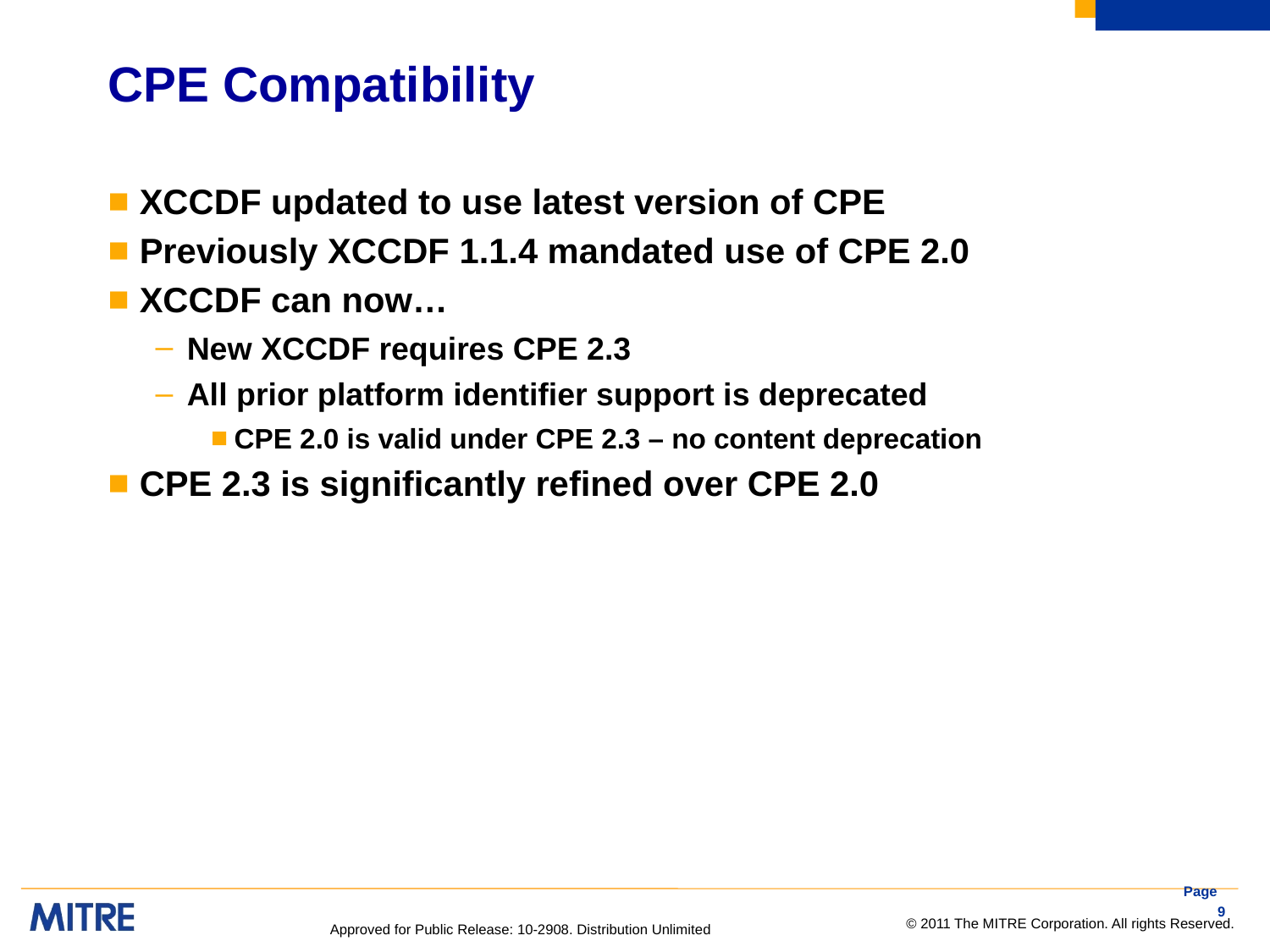

# CPE Compatibility
XCCDF updated to use latest version of CPE
Previously XCCDF 1.1.4 mandated use of CPE 2.0
XCCDF can now…
New XCCDF requires CPE 2.3
All prior platform identifier support is deprecated
CPE 2.0 is valid under CPE 2.3 – no content deprecation
CPE 2.3 is significantly refined over CPE 2.0

Page  9